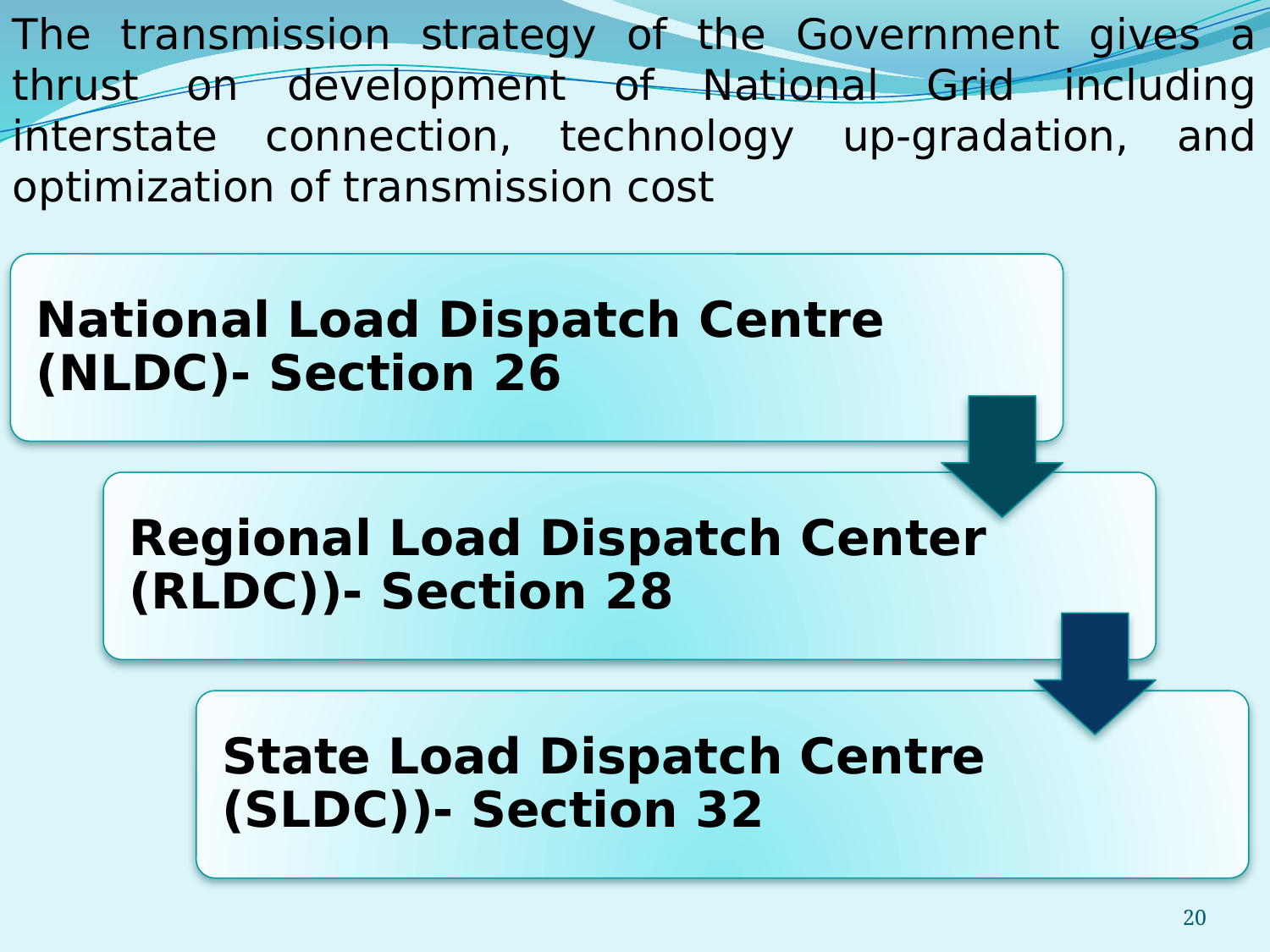

The transmission strategy of the Government gives a thrust on development of National Grid including interstate connection, technology up-gradation, and optimization of transmission cost
National Load Dispatch Centre (NLDC)- Section 26
Regional Load Dispatch Center (RLDC))- Section 28
State Load Dispatch Centre (SLDC))- Section 32

20